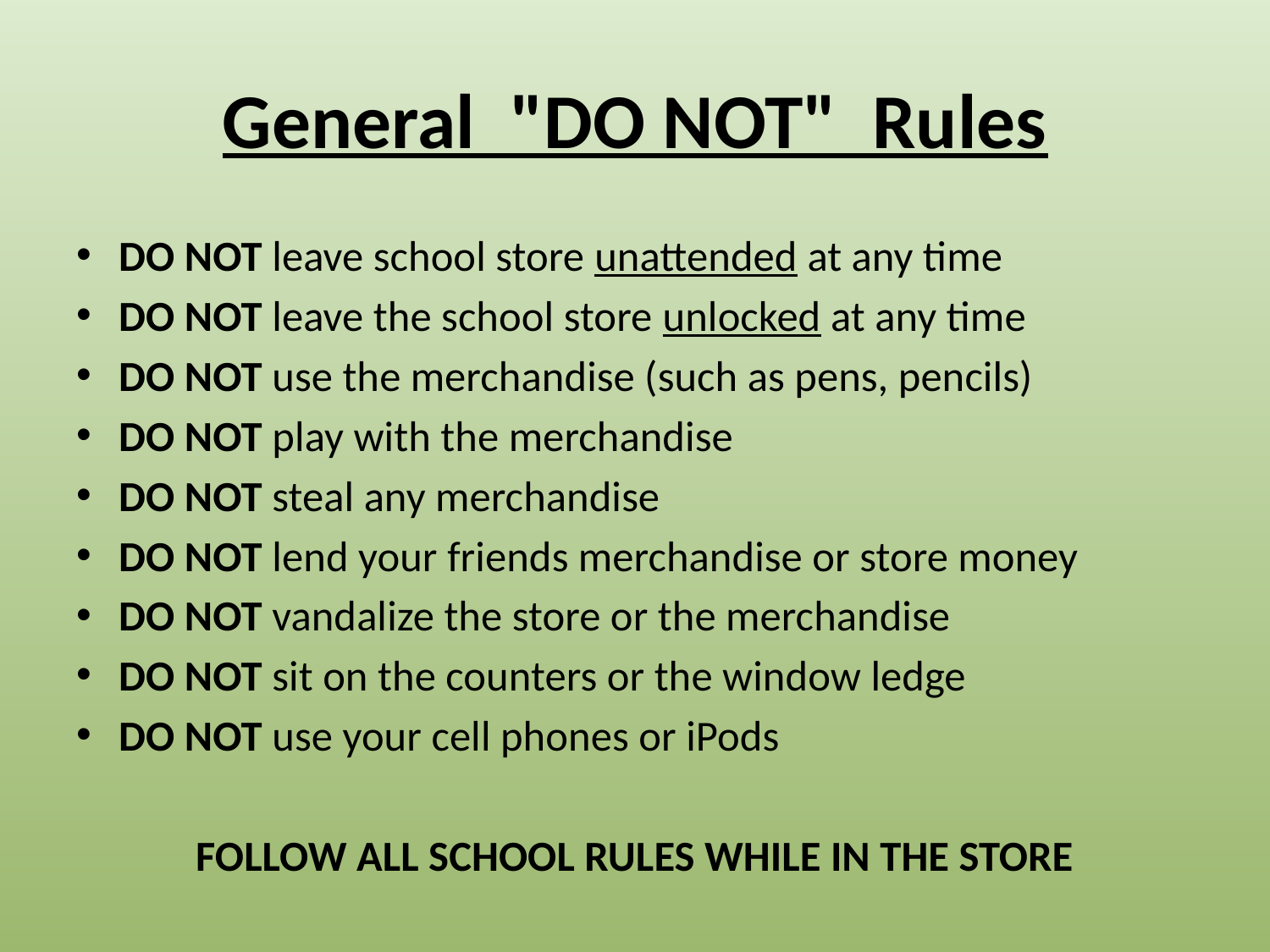

# General  "DO NOT"  Rules
DO NOT leave school store unattended at any time
DO NOT leave the school store unlocked at any time
DO NOT use the merchandise (such as pens, pencils)
DO NOT play with the merchandise
DO NOT steal any merchandise
DO NOT lend your friends merchandise or store money
DO NOT vandalize the store or the merchandise
DO NOT sit on the counters or the window ledge
DO NOT use your cell phones or iPods

FOLLOW ALL SCHOOL RULES WHILE IN THE STORE